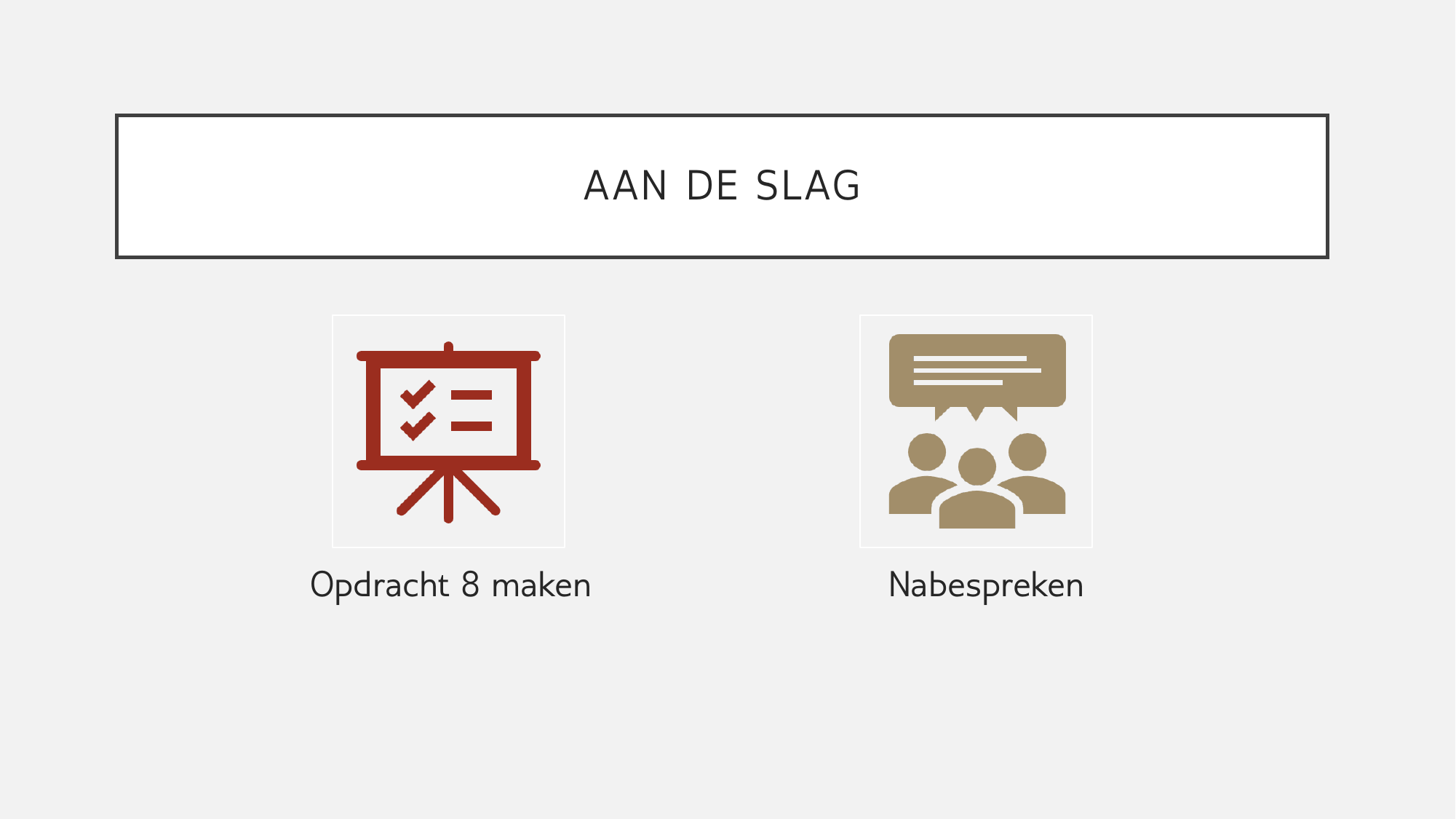

# Aan de slag

   Opdracht 8 maken 			      Nabespreken